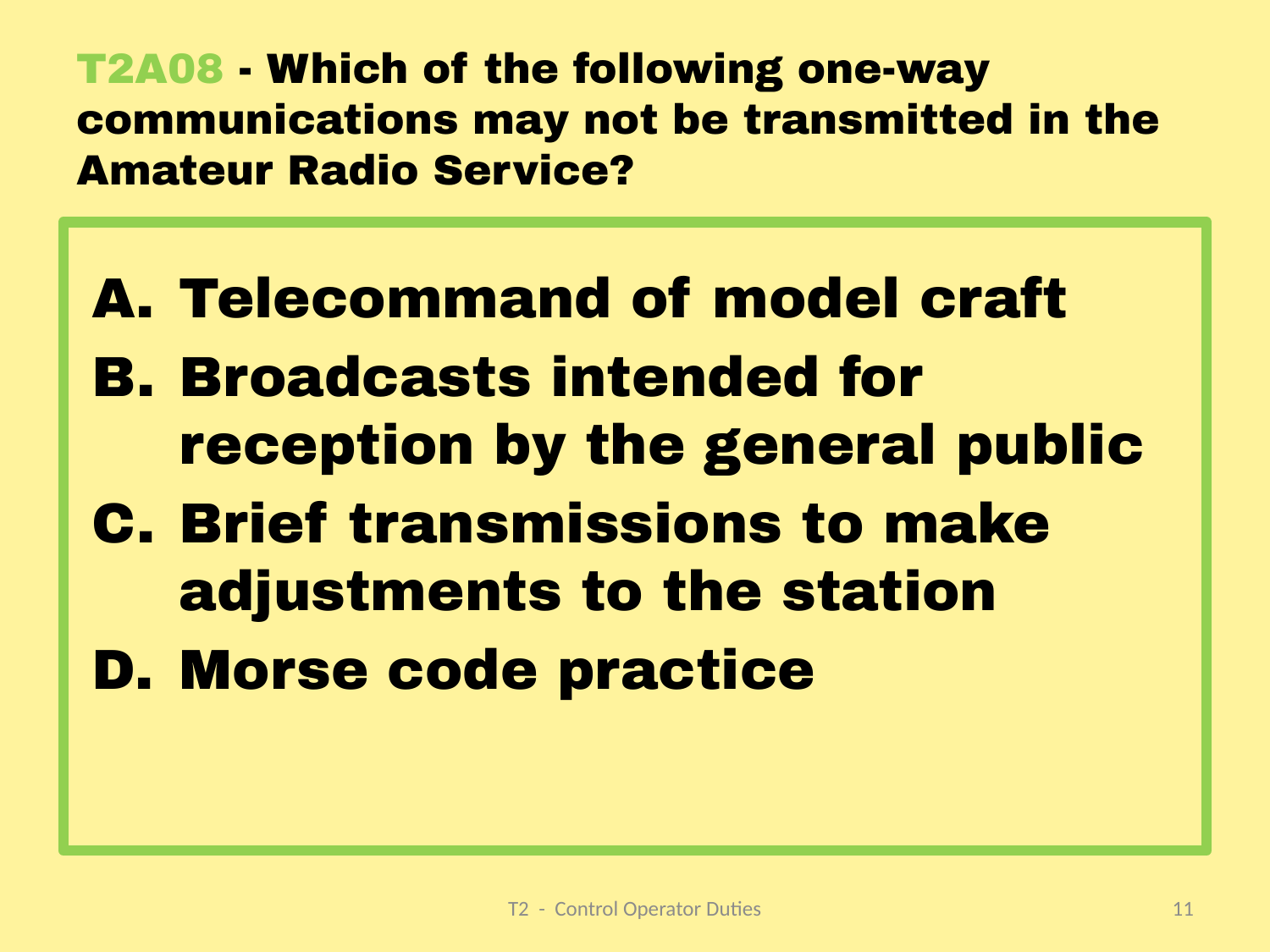

# T2A08 - Which of the following one-way communications may not be transmitted in the Amateur Radio Service?

Telecommand of model craft
Broadcasts intended for reception by the general public
Brief transmissions to make adjustments to the station
Morse code practice
T2  -  Control Operator Duties
11